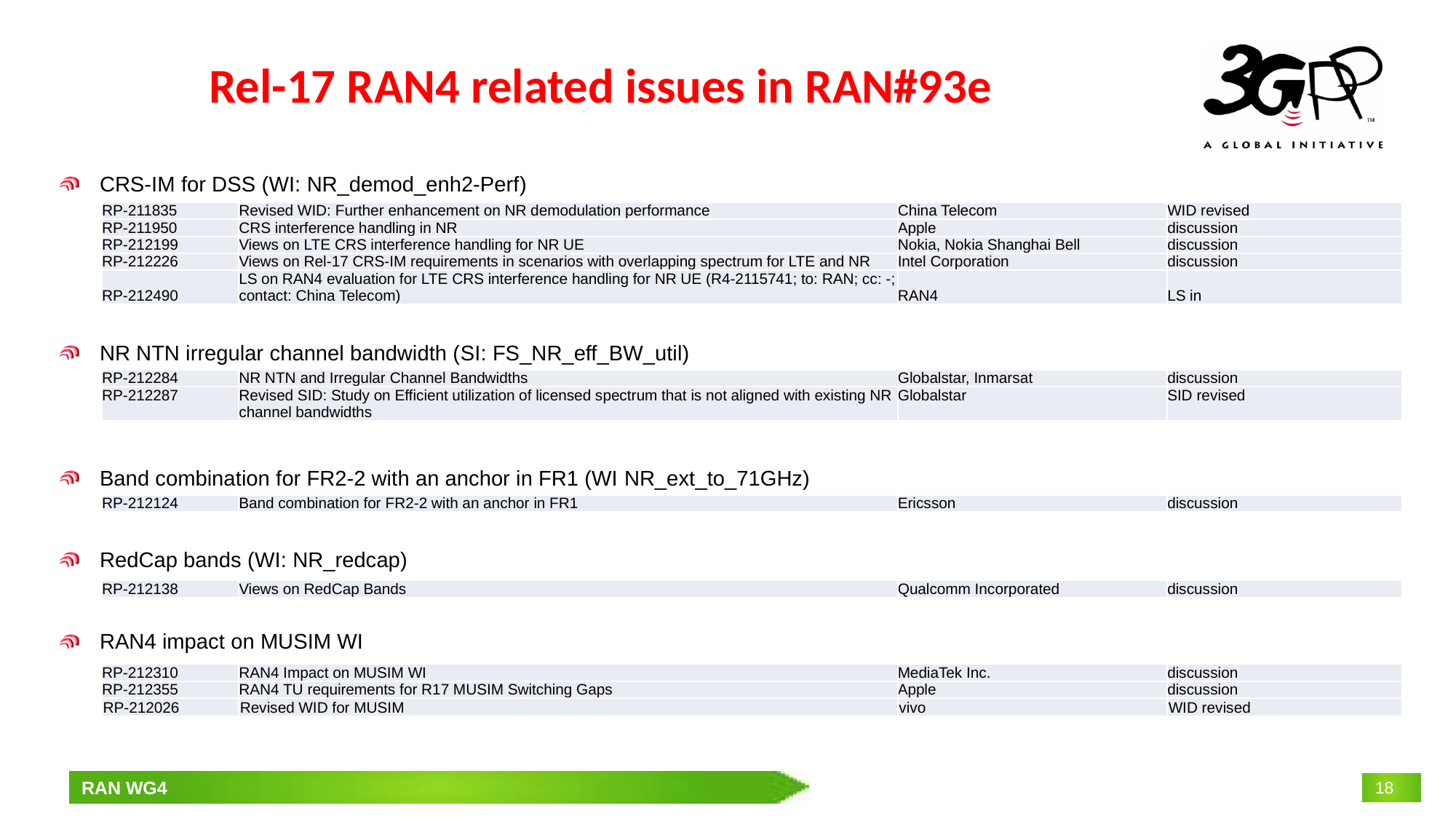

# Rel-17 RAN4 related issues in RAN#93e
CRS-IM for DSS (WI: NR_demod_enh2-Perf)

NR NTN irregular channel bandwidth (SI: FS_NR_eff_BW_util)

Band combination for FR2-2 with an anchor in FR1 (WI NR_ext_to_71GHz)

RedCap bands (WI: NR_redcap)

RAN4 impact on MUSIM WI

| RP-211835 | Revised WID: Further enhancement on NR demodulation performance | China Telecom | WID revised |
| --- | --- | --- | --- |
| RP-211950 | CRS interference handling in NR | Apple | discussion |
| RP-212199 | Views on LTE CRS interference handling for NR UE | Nokia, Nokia Shanghai Bell | discussion |
| RP-212226 | Views on Rel-17 CRS-IM requirements in scenarios with overlapping spectrum for LTE and NR | Intel Corporation | discussion |
| RP-212490 | LS on RAN4 evaluation for LTE CRS interference handling for NR UE (R4-2115741; to: RAN; cc: -; contact: China Telecom) | RAN4 | LS in |
| RP-212284 | NR NTN and Irregular Channel Bandwidths | Globalstar, Inmarsat | discussion |
| --- | --- | --- | --- |
| RP-212287 | Revised SID: Study on Efficient utilization of licensed spectrum that is not aligned with existing NR channel bandwidths | Globalstar | SID revised |
| RP-212124 | Band combination for FR2-2 with an anchor in FR1 | Ericsson | discussion |
| --- | --- | --- | --- |
| RP-212138 | Views on RedCap Bands | Qualcomm Incorporated | discussion |
| --- | --- | --- | --- |
| RP-212310 | RAN4 Impact on MUSIM WI | MediaTek Inc. | discussion |
| --- | --- | --- | --- |
| RP-212355 | RAN4 TU requirements for R17 MUSIM Switching Gaps | Apple | discussion |
| RP‑212026 | Revised WID for MUSIM | vivo | WID revised |